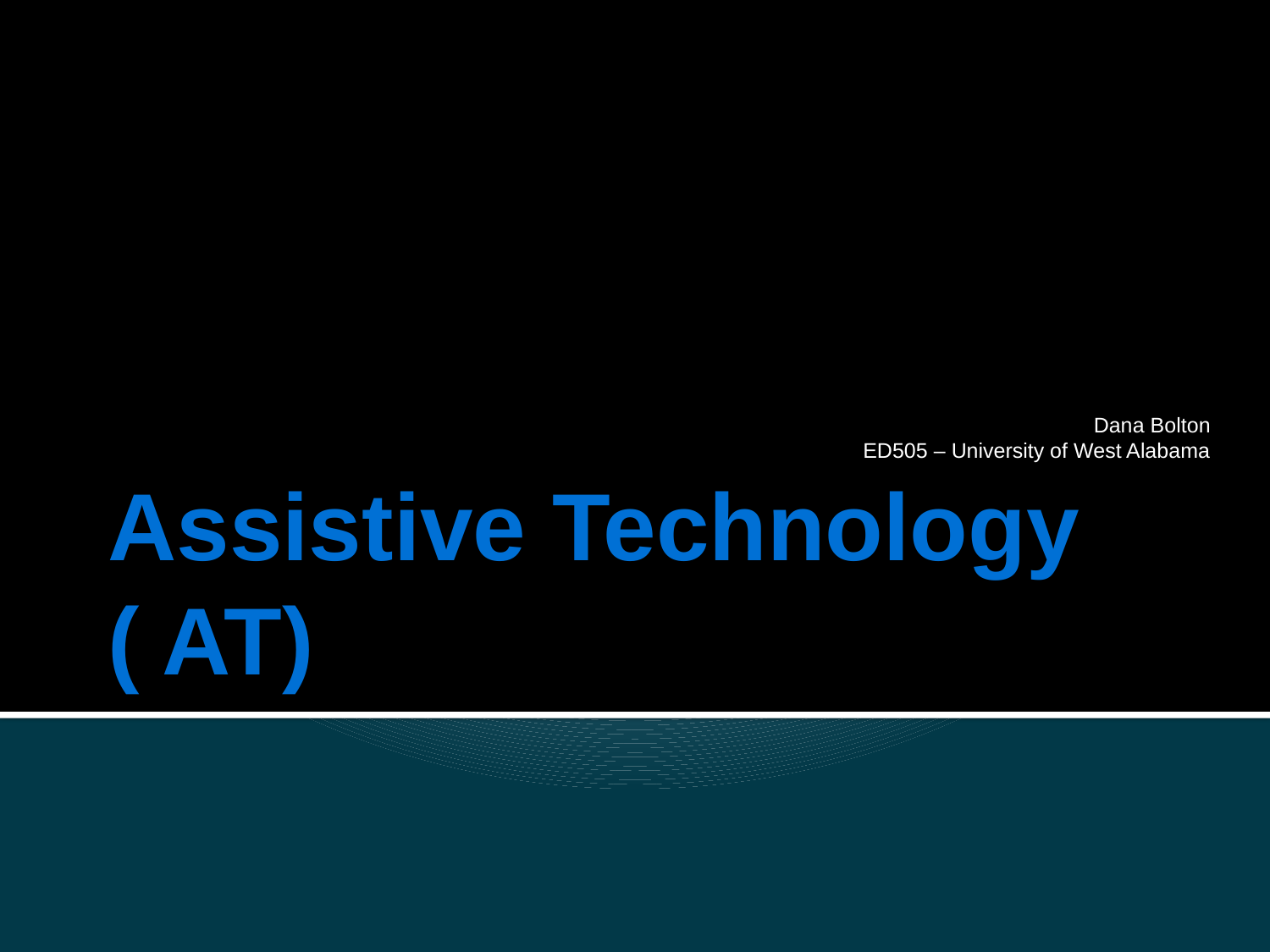

Dana Bolton
ED505 – University of West Alabama
# Assistive Technology ( AT)